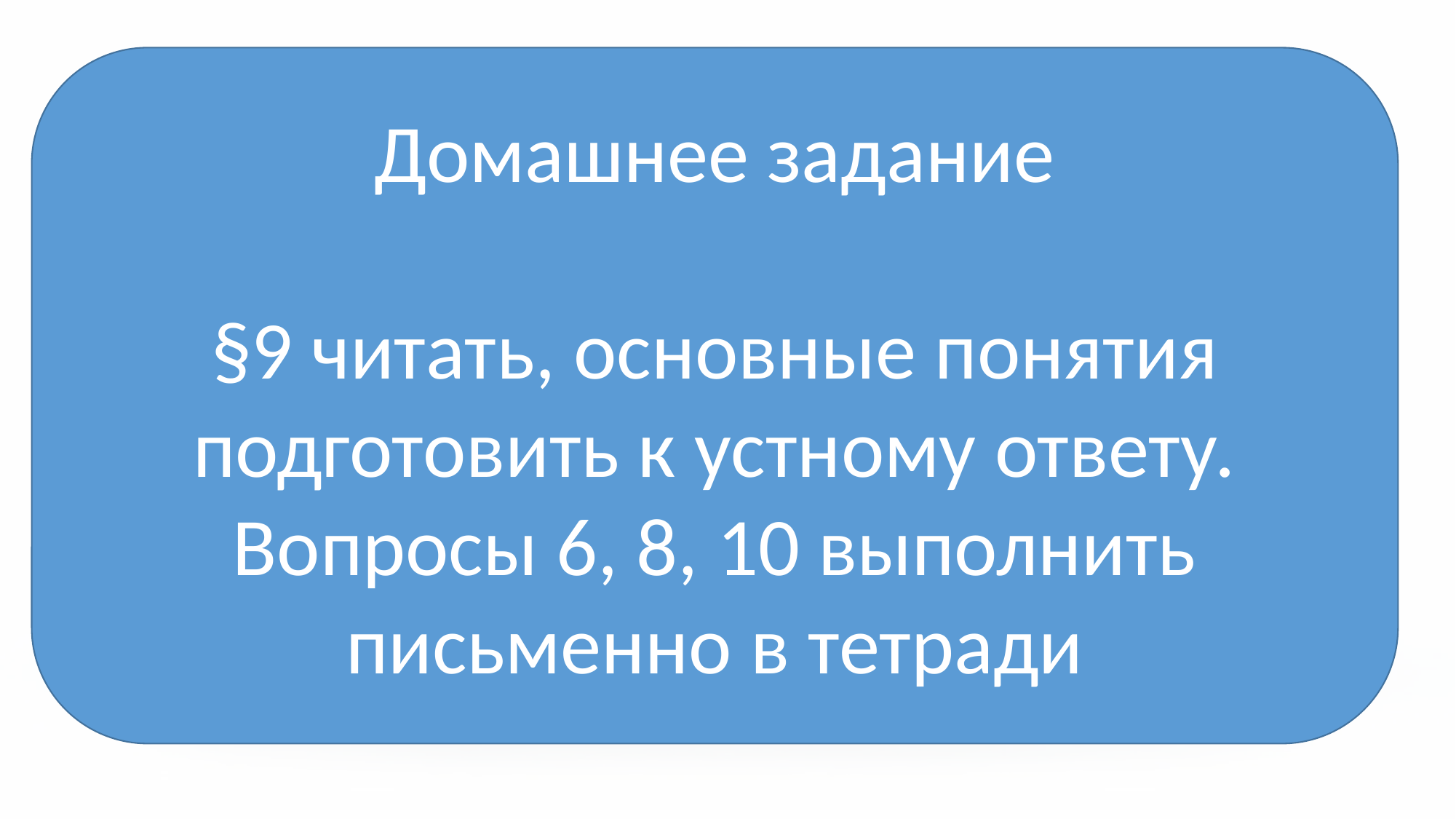

Домашнее задание

§9 читать, основные понятия подготовить к устному ответу. Вопросы 6, 8, 10 выполнить письменно в тетради